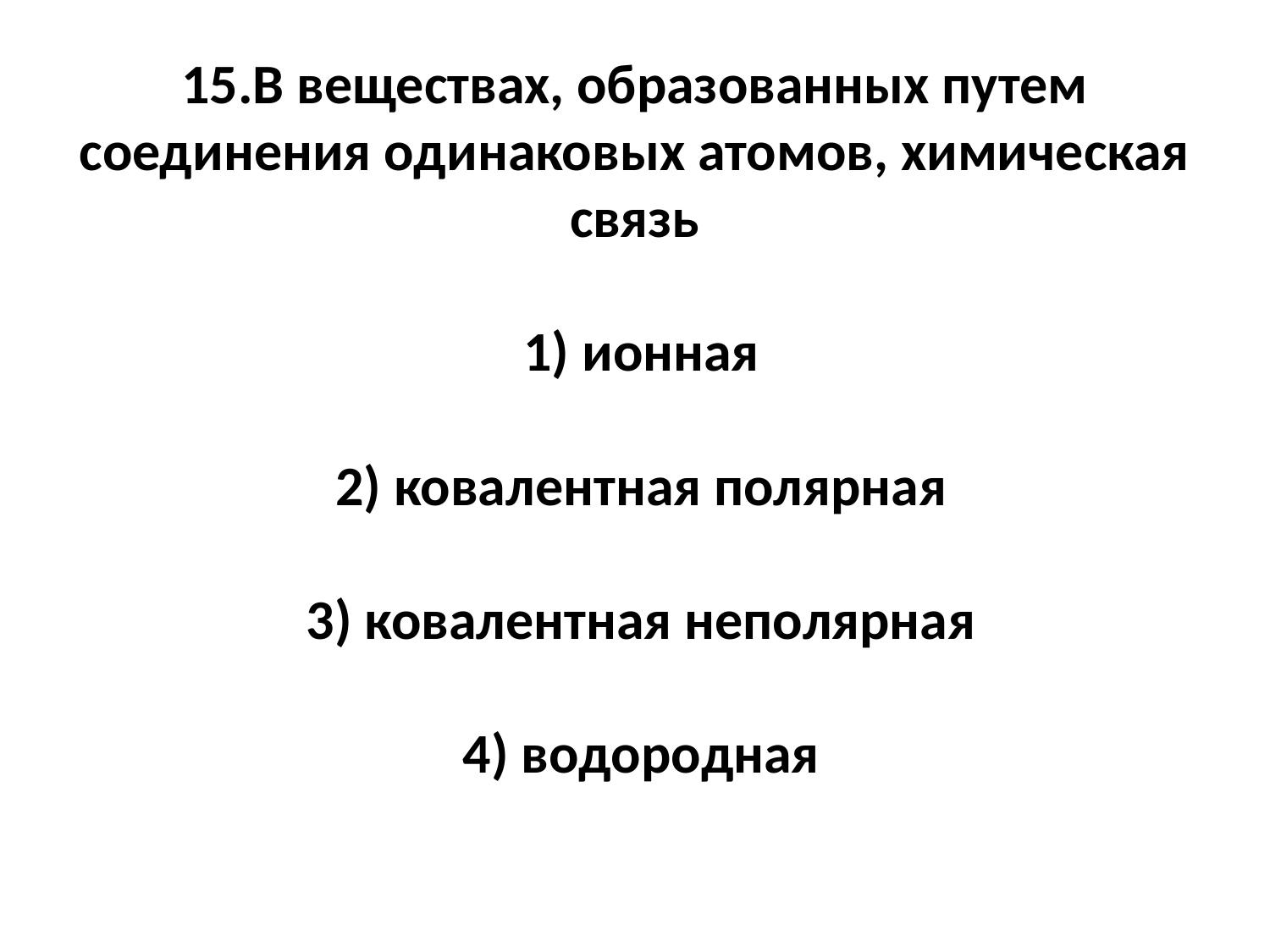

# 15.В веществах, образованных путем соединения одинаковых атомов, химическая связь     1) ионная     2) ковалентная полярная     3) ковалентная неполярная     4) водородная